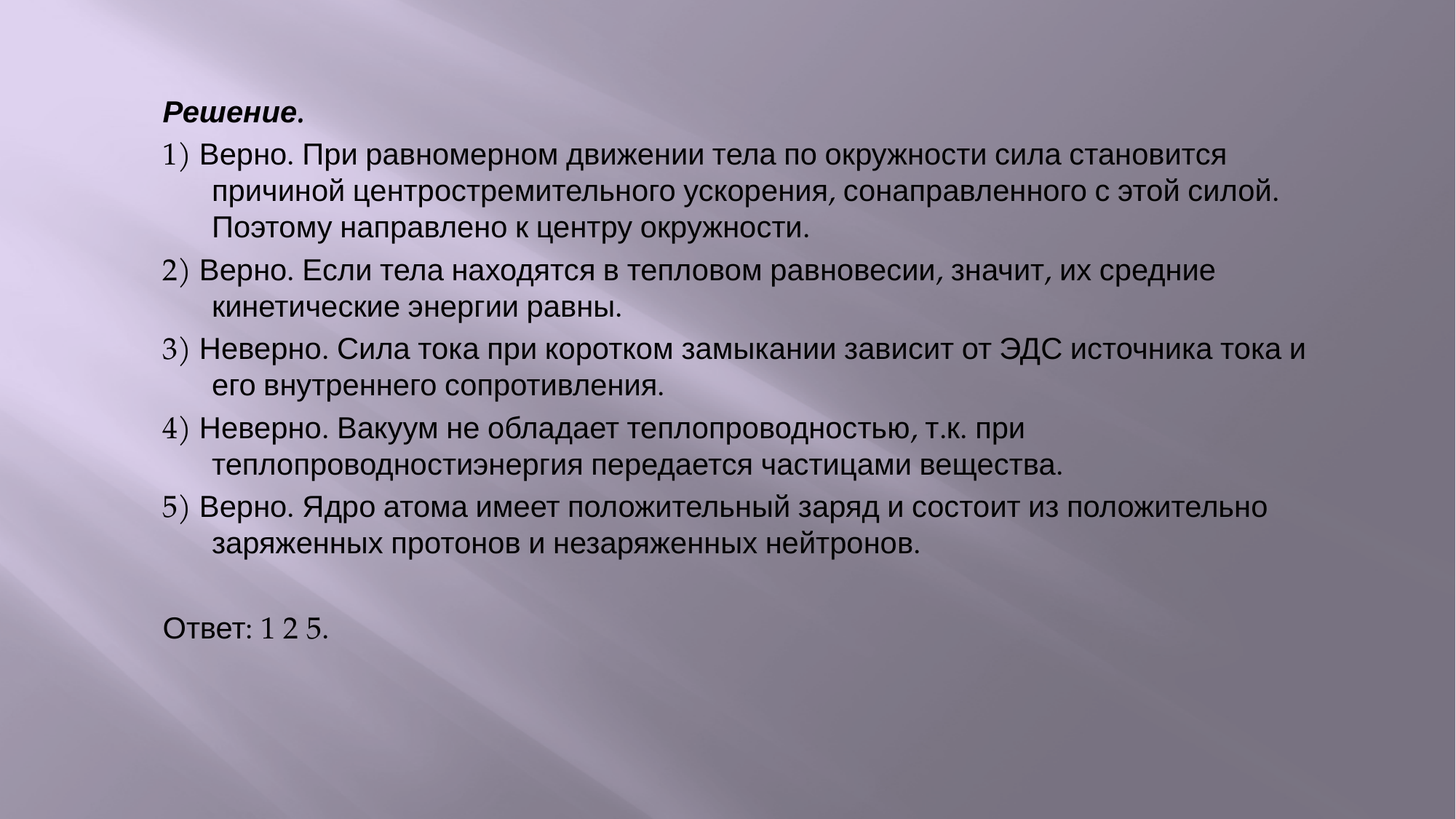

Решение.
1) Верно. При равномерном движении тела по окружности сила становится причиной центростремительного ускорения, сонаправленного с этой силой. Поэтому направлено к центру окружности.
2) Верно. Если тела находятся в тепловом равновесии, значит, их средние кинетические энергии равны.
3) Неверно. Сила тока при коротком замыкании зависит от ЭДС источника тока и его внутреннего сопротивления.
4) Неверно. Вакуум не обладает теплопроводностью, т.к. при теплопроводностиэнергия передается частицами вещества.
5) Верно. Ядро атома имеет положительный заряд и состоит из положительно заряженных протонов и незаряженных нейтронов.

Ответ: 1 2 5.